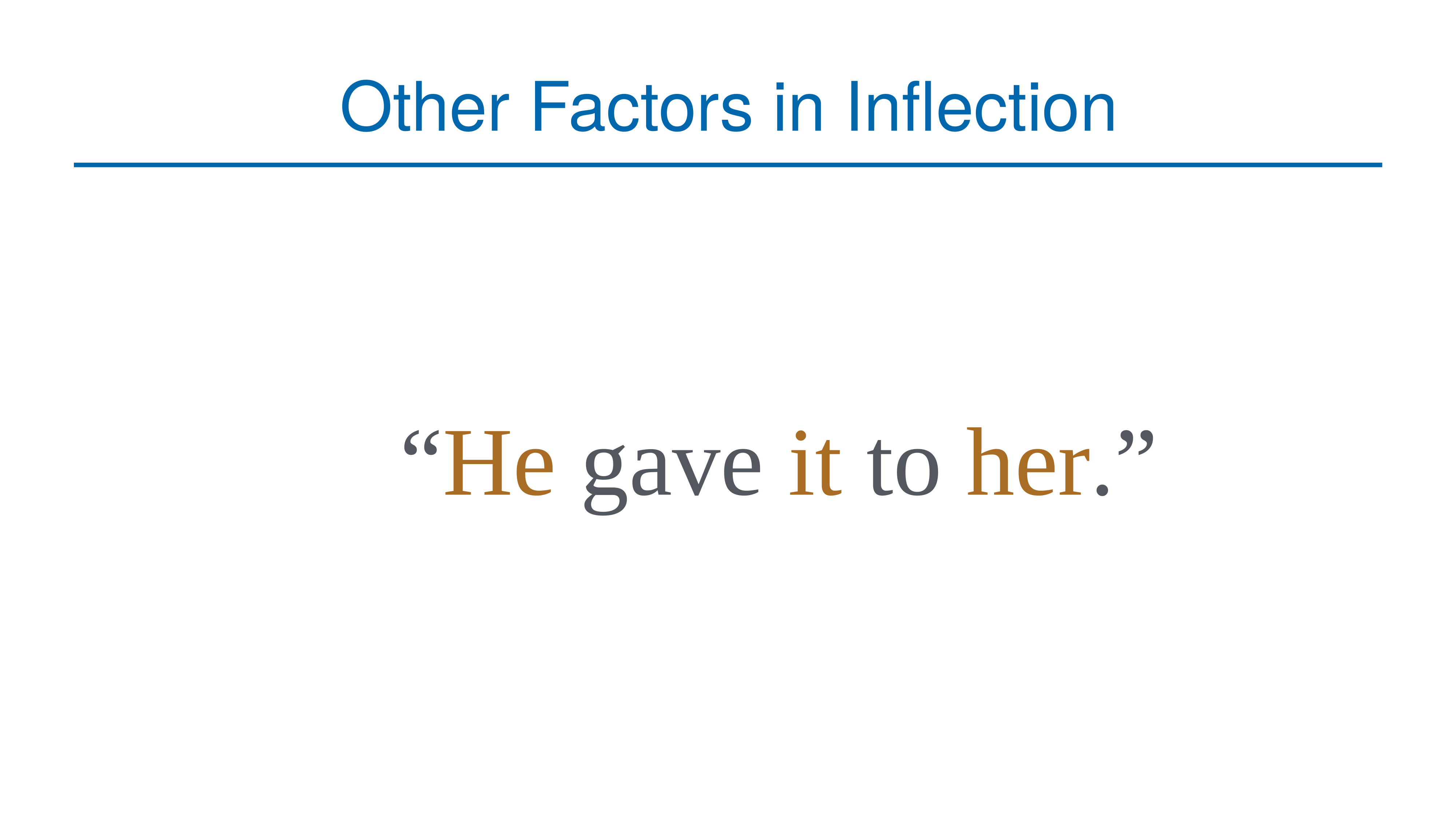

# Other Factors in Inflection
“He gave it to her.”